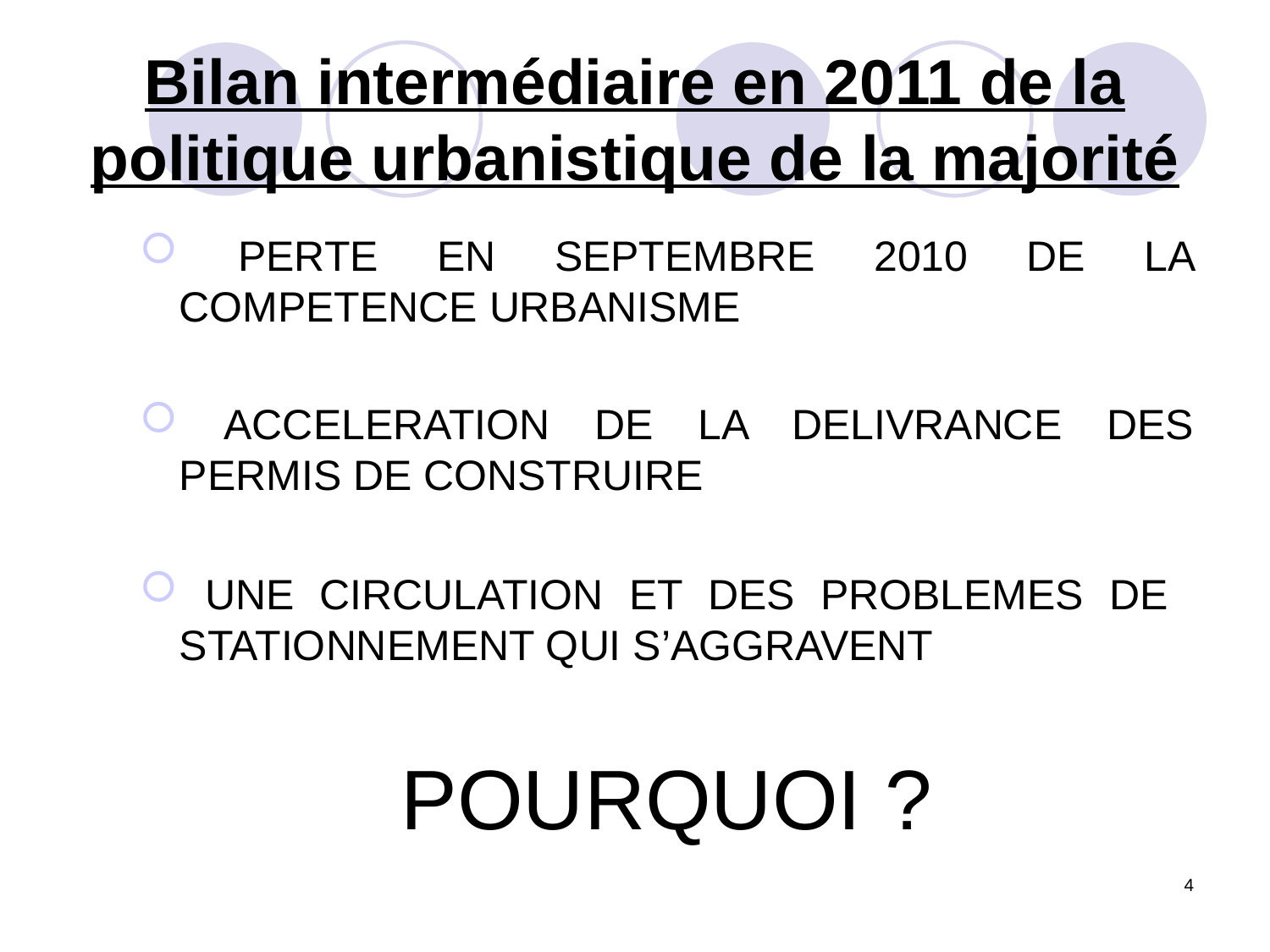

# Bilan intermédiaire en 2011 de la politique urbanistique de la majorité
 PERTE EN SEPTEMBRE 2010 DE LA COMPETENCE URBANISME

 ACCELERATION DE LA DELIVRANCE DES PERMIS DE CONSTRUIRE

 UNE CIRCULATION ET DES PROBLEMES DE  STATIONNEMENT QUI S’AGGRAVENT

POURQUOI ?

4